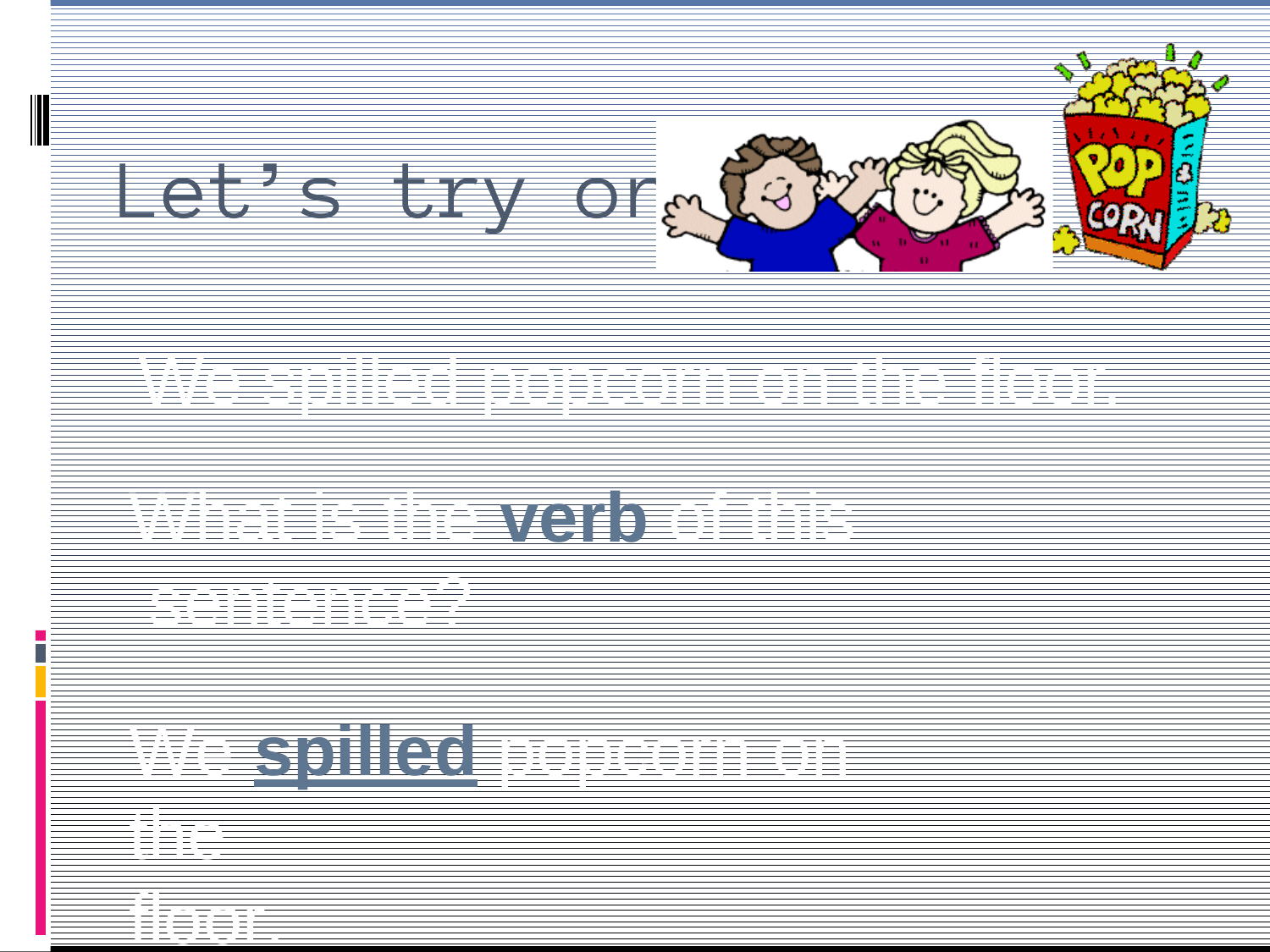

# Let’s try o
ne:
We spilled popcorn on the floor.
What is the verb of this  sentence?
We spilled popcorn	on the	floor.